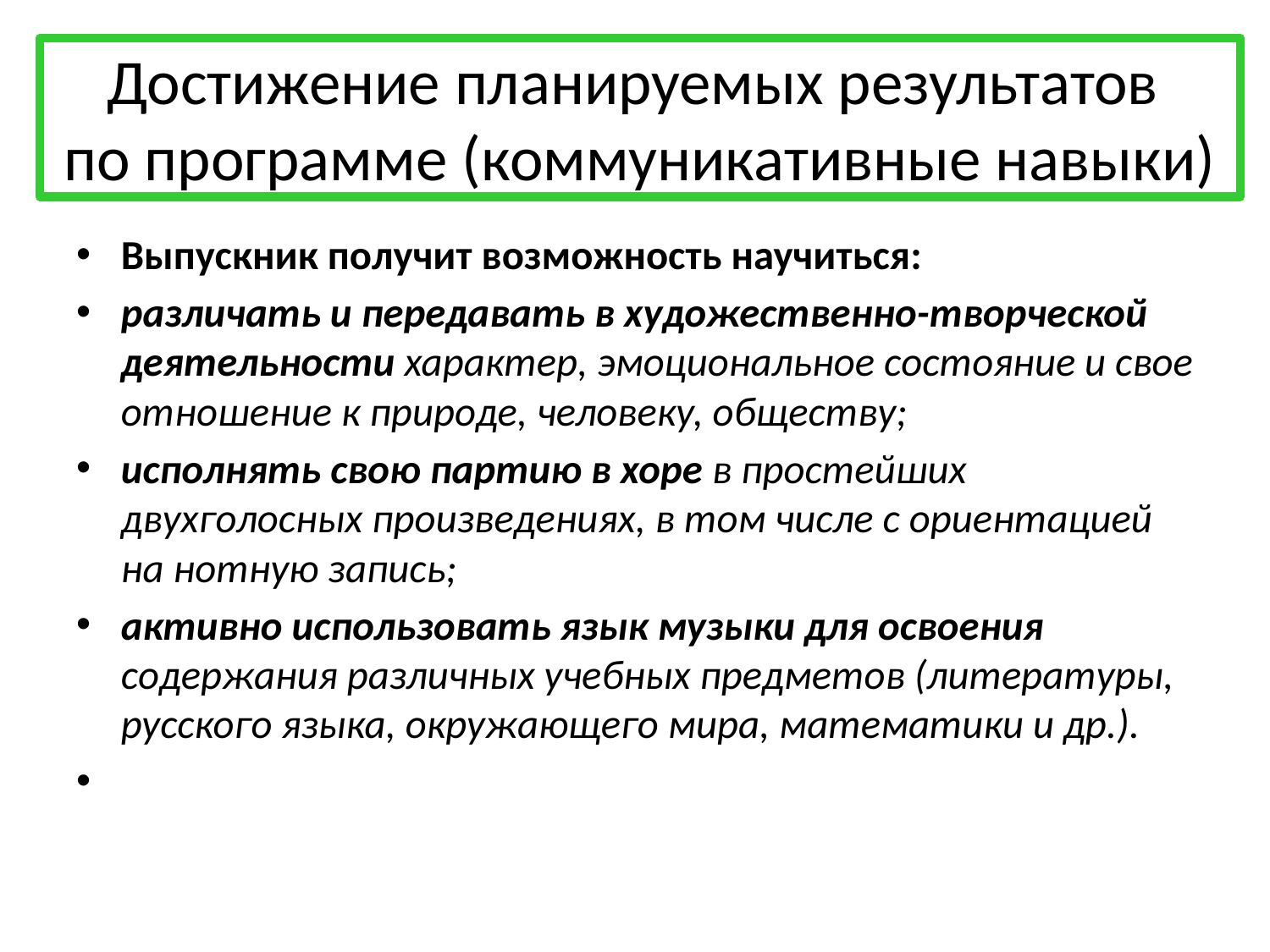

# Достижение планируемых результатов по программе (коммуникативные навыки)
Выпускник получит возможность научиться:
различать и передавать в художественно-творческой деятельности характер, эмоциональное состояние и свое отношение к природе, человеку, обществу;
исполнять свою партию в хоре в простейших двухголосных произведениях, в том числе с ориентацией на нотную запись;
активно использовать язык музыки для освоения содержания различных учебных предметов (литературы, русского языка, окружающего мира, математики и др.).